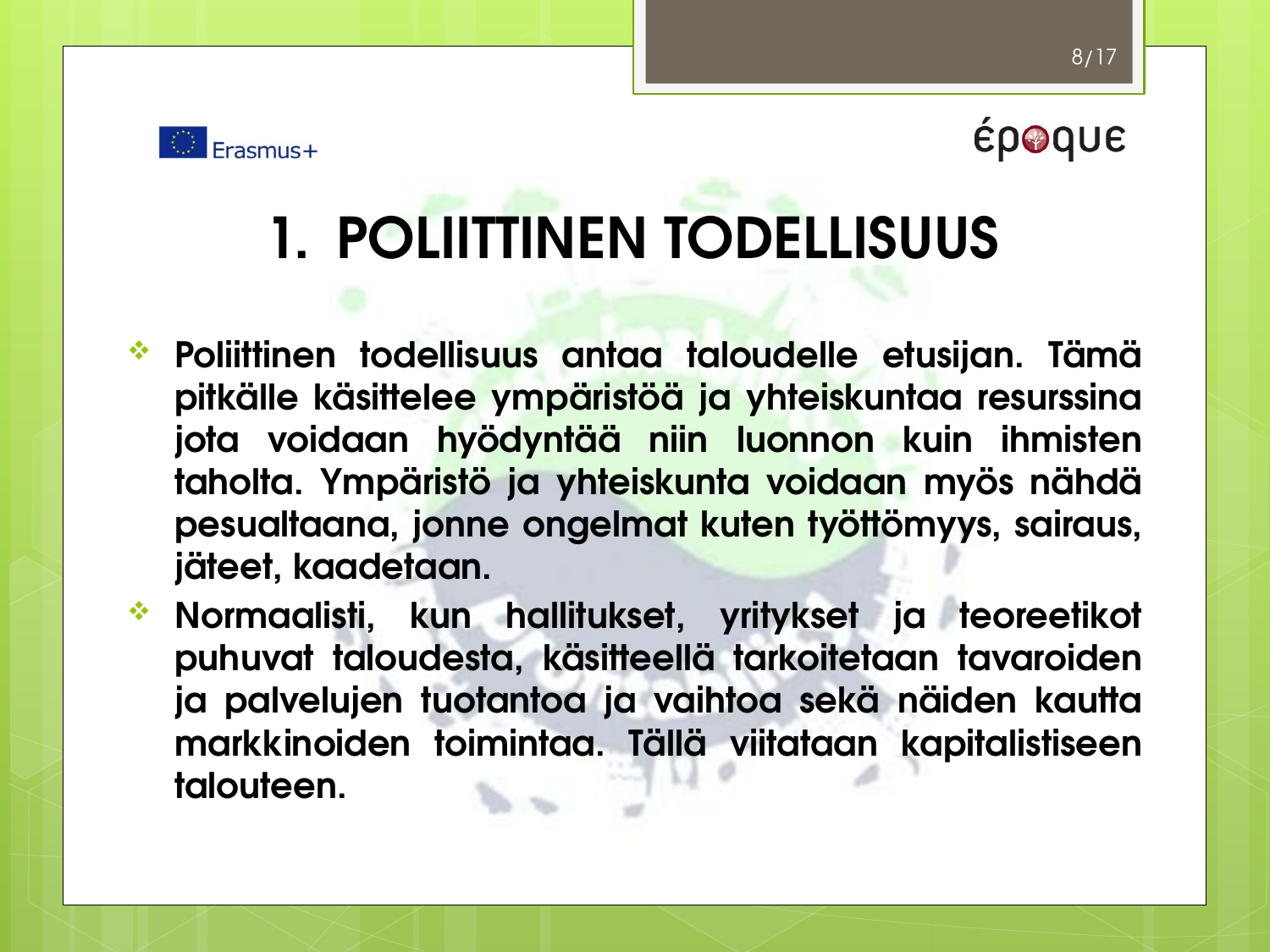

8/17
# POLIITTINEN TODELLISUUS
Poliittinen todellisuus antaa taloudelle etusijan. Tämä pitkälle käsittelee ympäristöä ja yhteiskuntaa resurssina jota voidaan hyödyntää niin luonnon kuin ihmisten taholta. Ympäristö ja yhteiskunta voidaan myös nähdä pesualtaana, jonne ongelmat kuten työttömyys, sairaus, jäteet, kaadetaan.
Normaalisti, kun hallitukset, yritykset ja teoreetikot puhuvat taloudesta, käsitteellä tarkoitetaan tavaroiden ja palvelujen tuotantoa ja vaihtoa sekä näiden kautta markkinoiden toimintaa. Tällä viitataan kapitalistiseen talouteen.